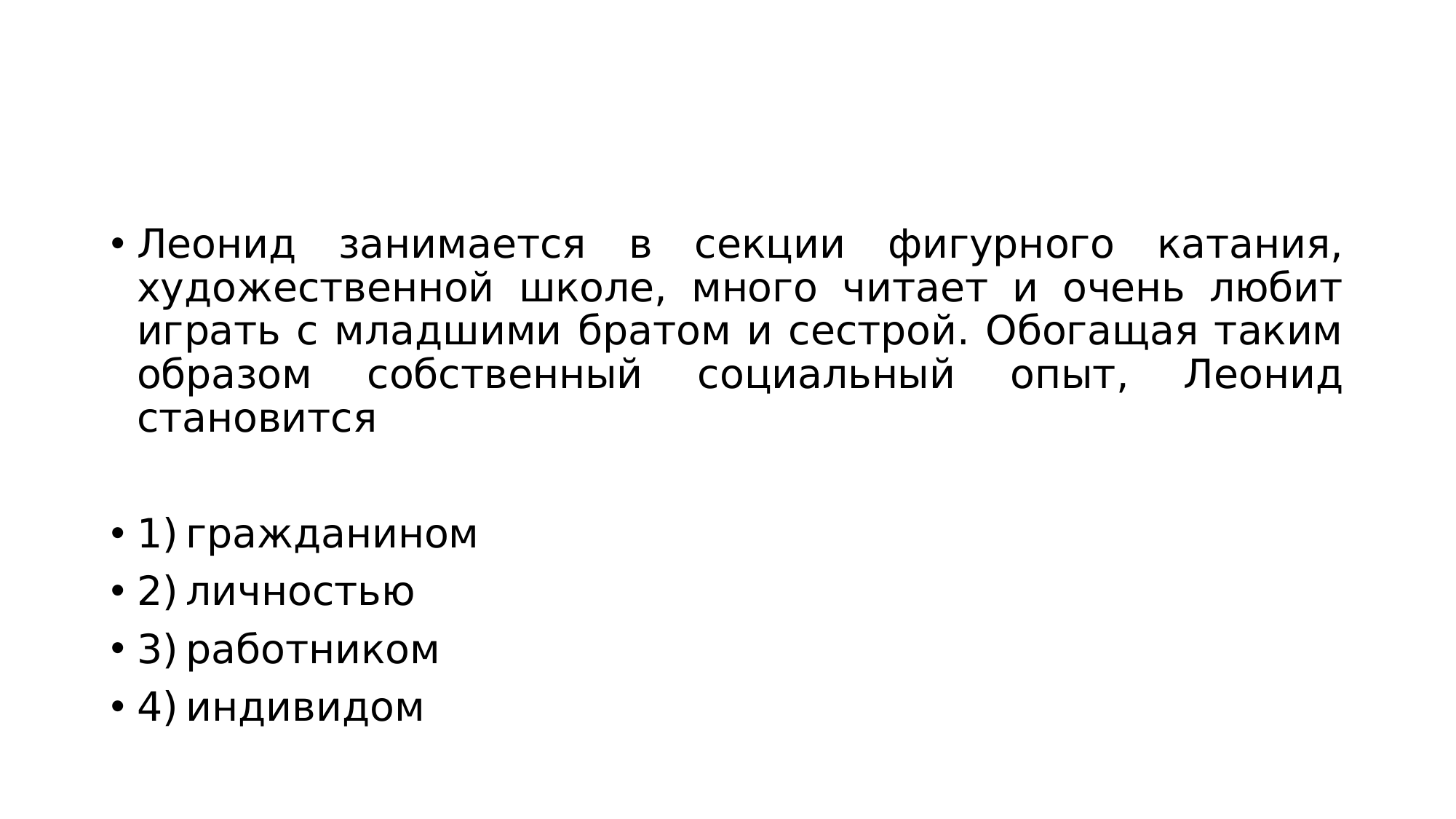

#
Леонид занимается в секции фигурного катания, художественной школе, много читает и очень любит играть с младшими братом и сестрой. Обогащая таким образом собственный социальный опыт, Леонид становится

1) гражданином
2) личностью
3) работником
4) индивидом